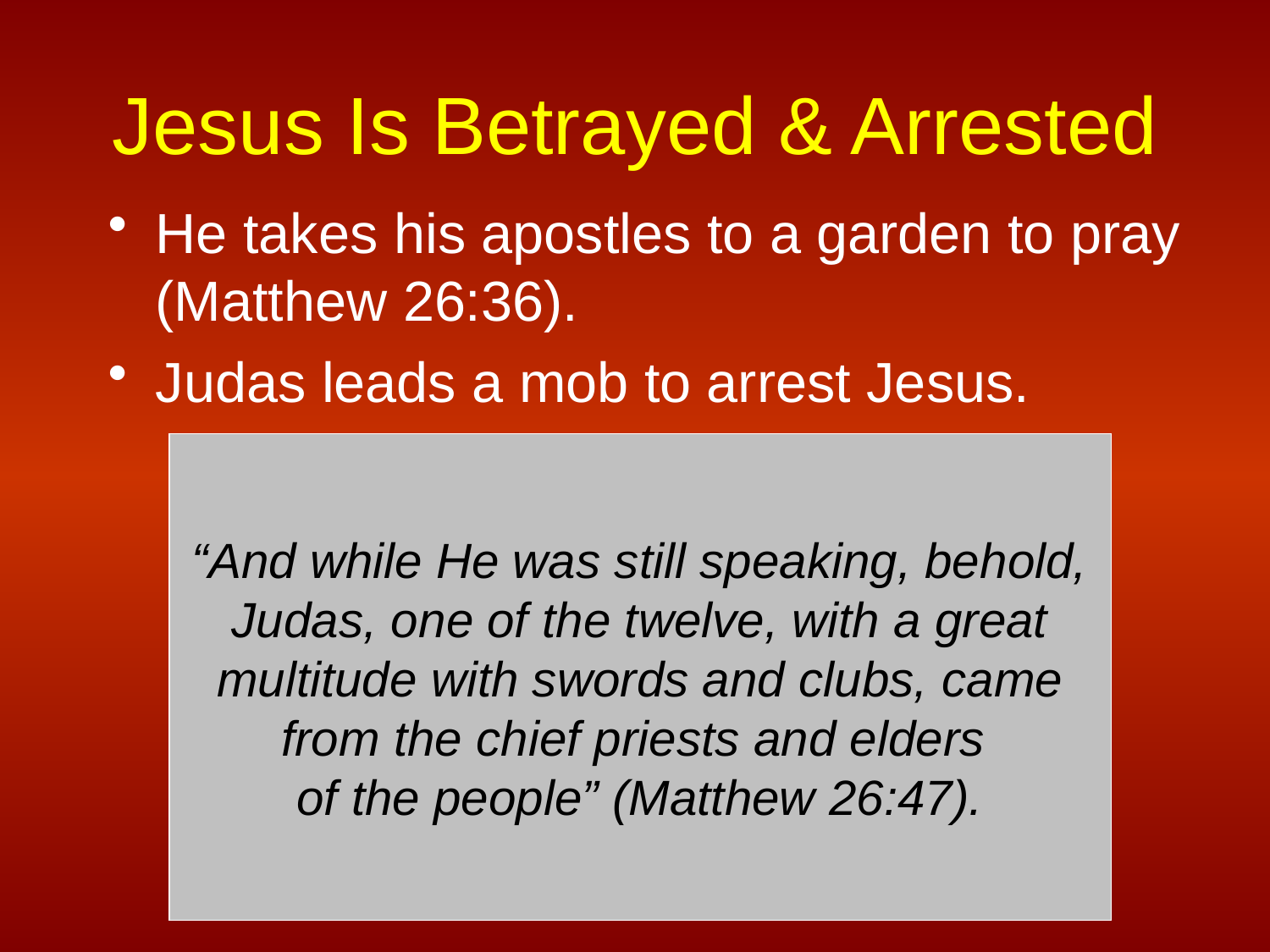

# Jesus Is Betrayed & Arrested
He takes his apostles to a garden to pray (Matthew 26:36).
Judas leads a mob to arrest Jesus.
“And while He was still speaking, behold, Judas, one of the twelve, with a great multitude with swords and clubs, came from the chief priests and elders
of the people” (Matthew 26:47).